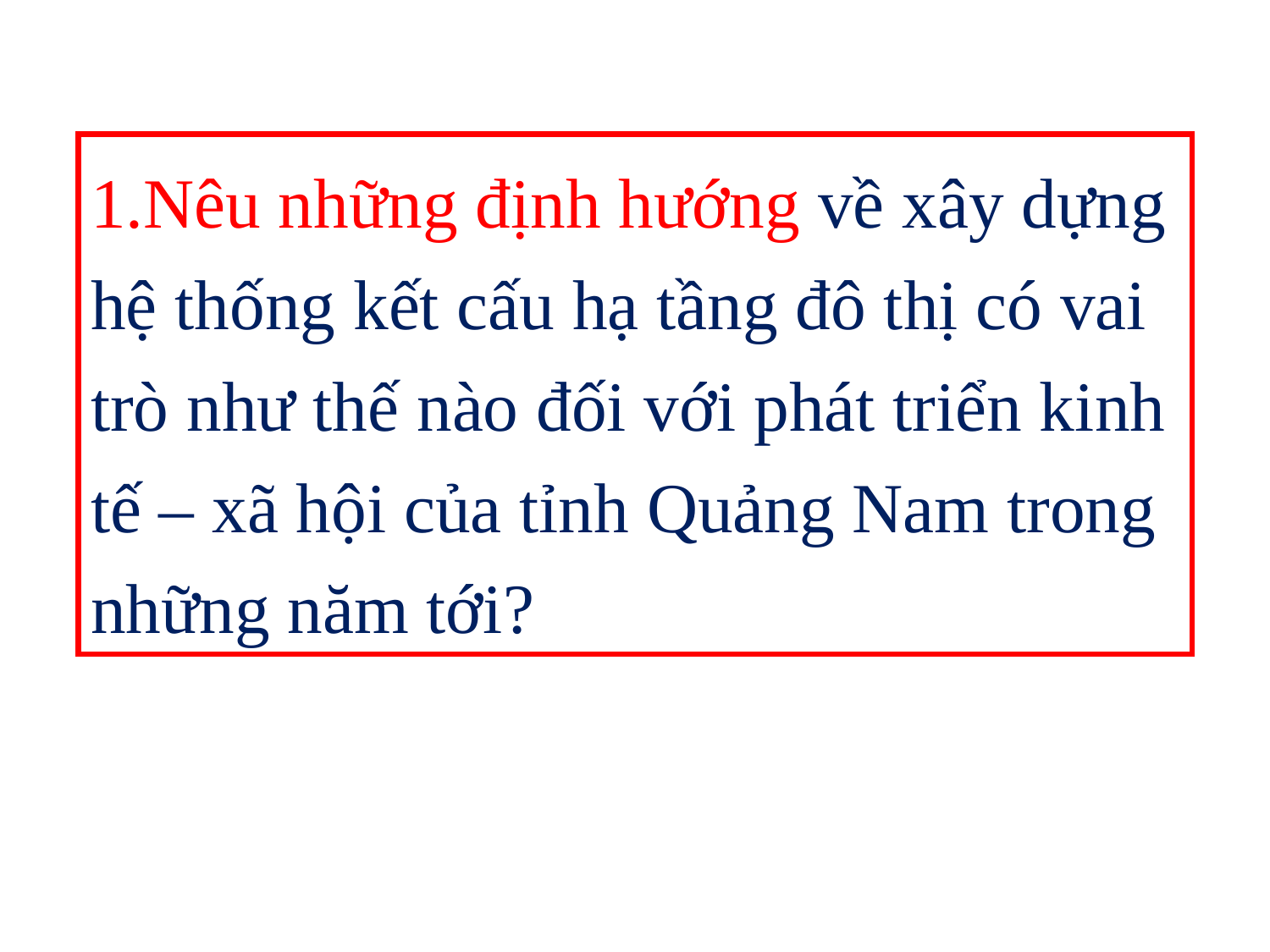

1.Nêu những định hướng về xây dựng hệ thống kết cấu hạ tầng đô thị có vai trò như thế nào đối với phát triển kinh tế – xã hội của tỉnh Quảng Nam trong những năm tới?